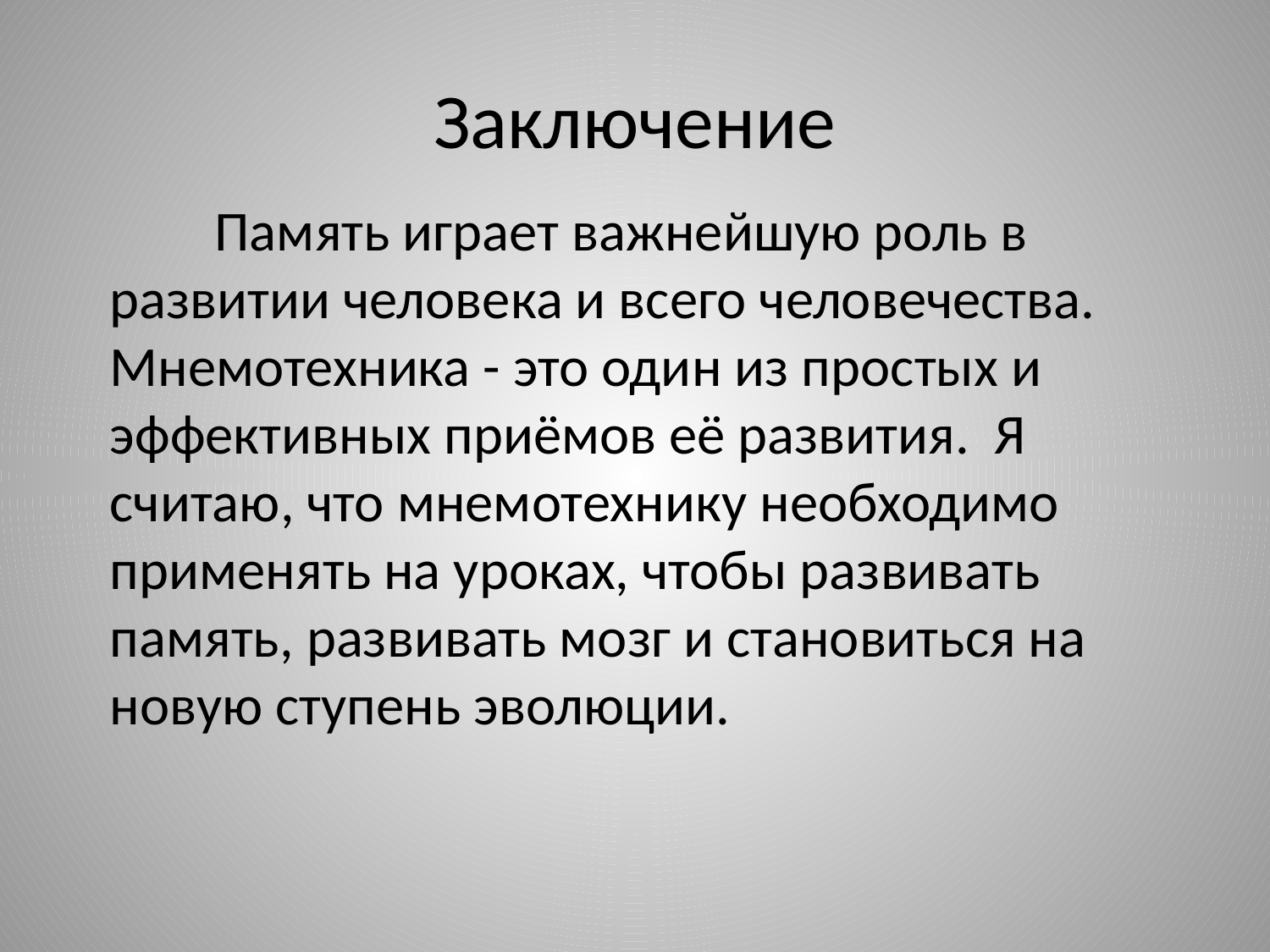

# Заключение
            Память играет важнейшую роль в развитии человека и всего человечества. Мнемотехника - это один из простых и эффективных приёмов её развития.  Я считаю, что мнемотехнику необходимо применять на уроках, чтобы развивать память, развивать мозг и становиться на новую ступень эволюции.